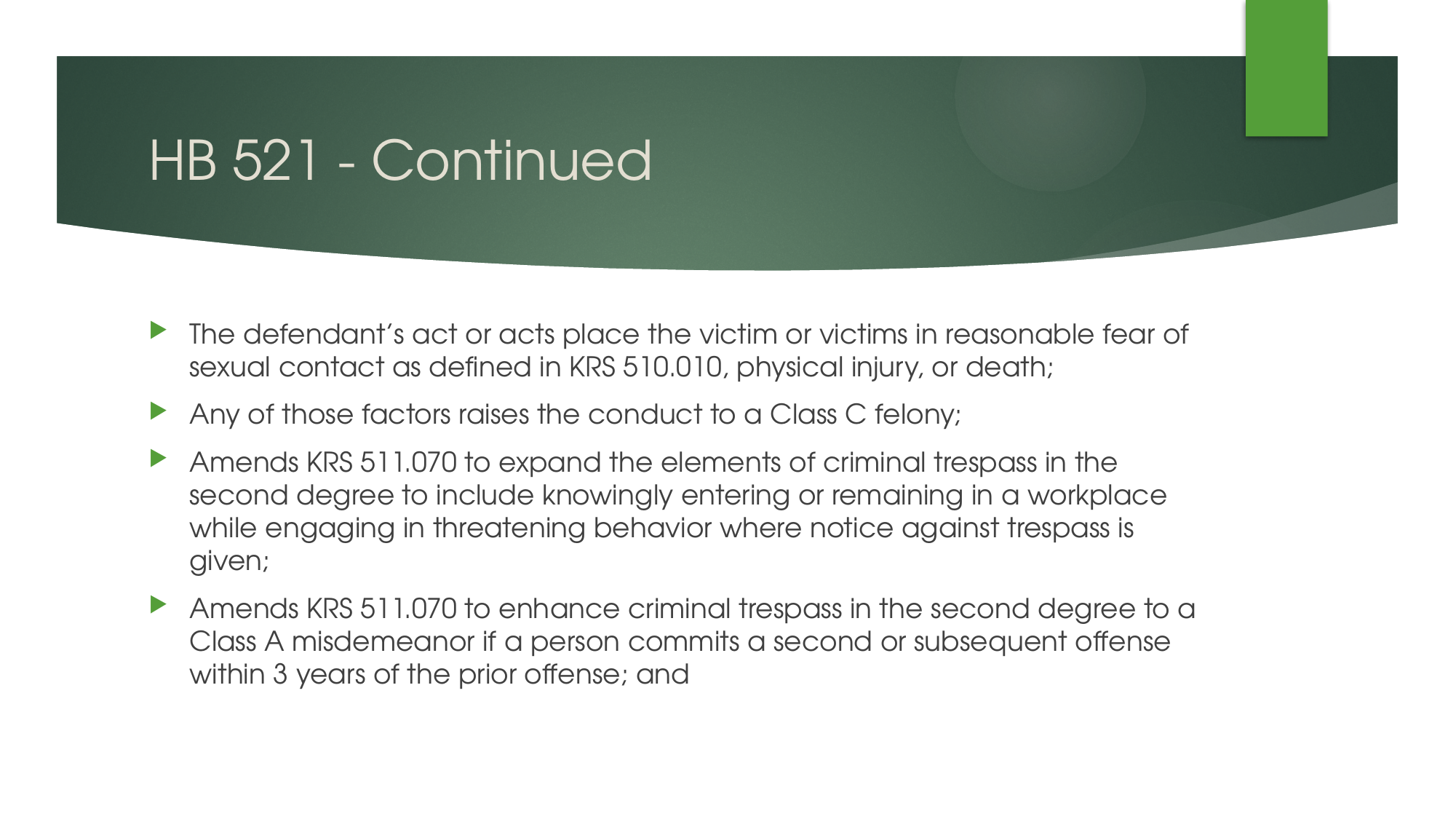

# HB 521 - Continued
The defendant’s act or acts place the victim or victims in reasonable fear of sexual contact as defined in KRS 510.010, physical injury, or death;
Any of those factors raises the conduct to a Class C felony;
Amends KRS 511.070 to expand the elements of criminal trespass in the second degree to include knowingly entering or remaining in a workplace while engaging in threatening behavior where notice against trespass is given;
Amends KRS 511.070 to enhance criminal trespass in the second degree to a Class A misdemeanor if a person commits a second or subsequent offense within 3 years of the prior offense; and